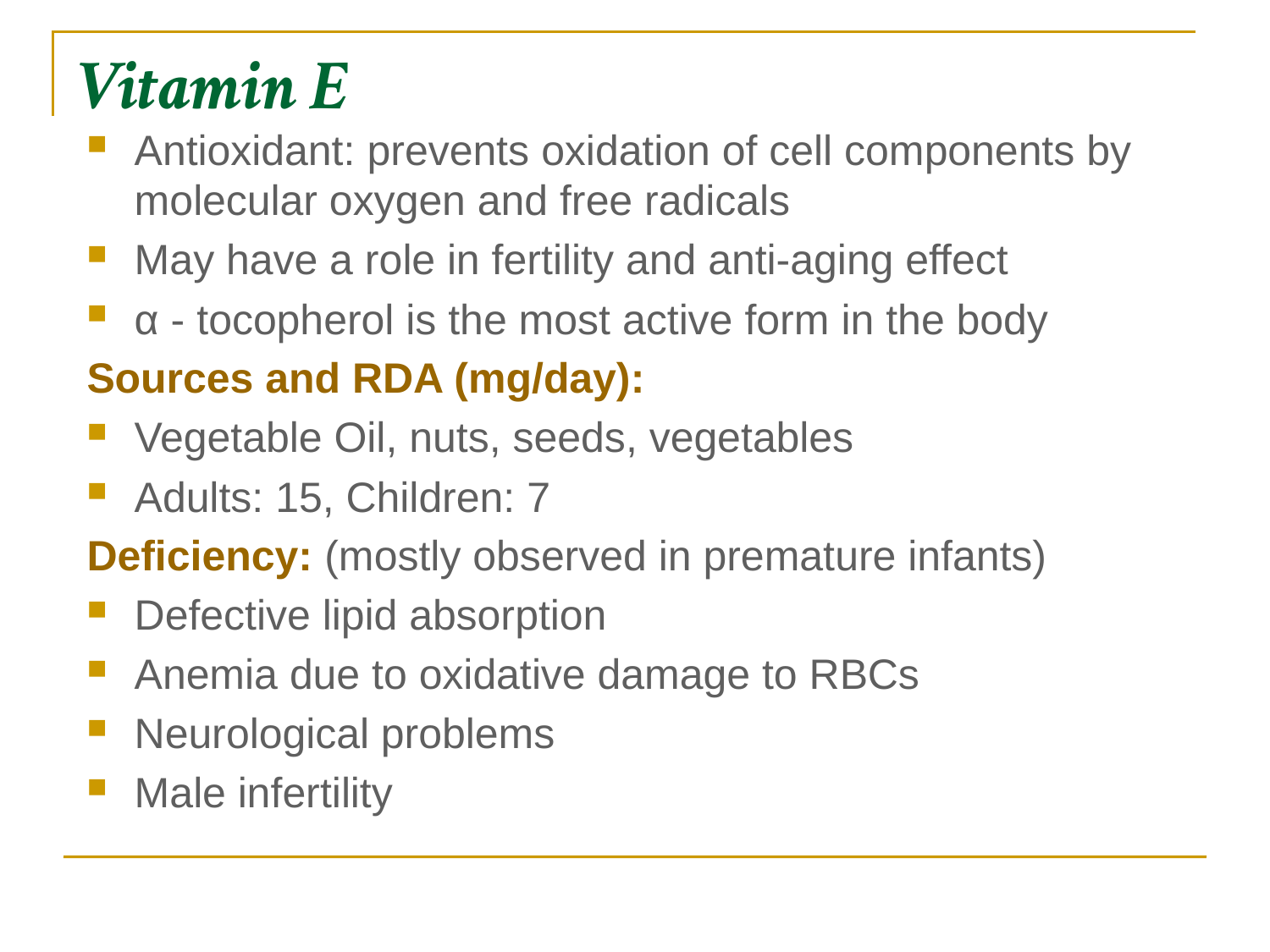

# Vitamin E
Antioxidant: prevents oxidation of cell components by molecular oxygen and free radicals
May have a role in fertility and anti-aging effect
α - tocopherol is the most active form in the body
Sources and RDA (mg/day):
Vegetable Oil, nuts, seeds, vegetables
Adults: 15, Children: 7
Deficiency: (mostly observed in premature infants)
Defective lipid absorption
Anemia due to oxidative damage to RBCs
Neurological problems
Male infertility